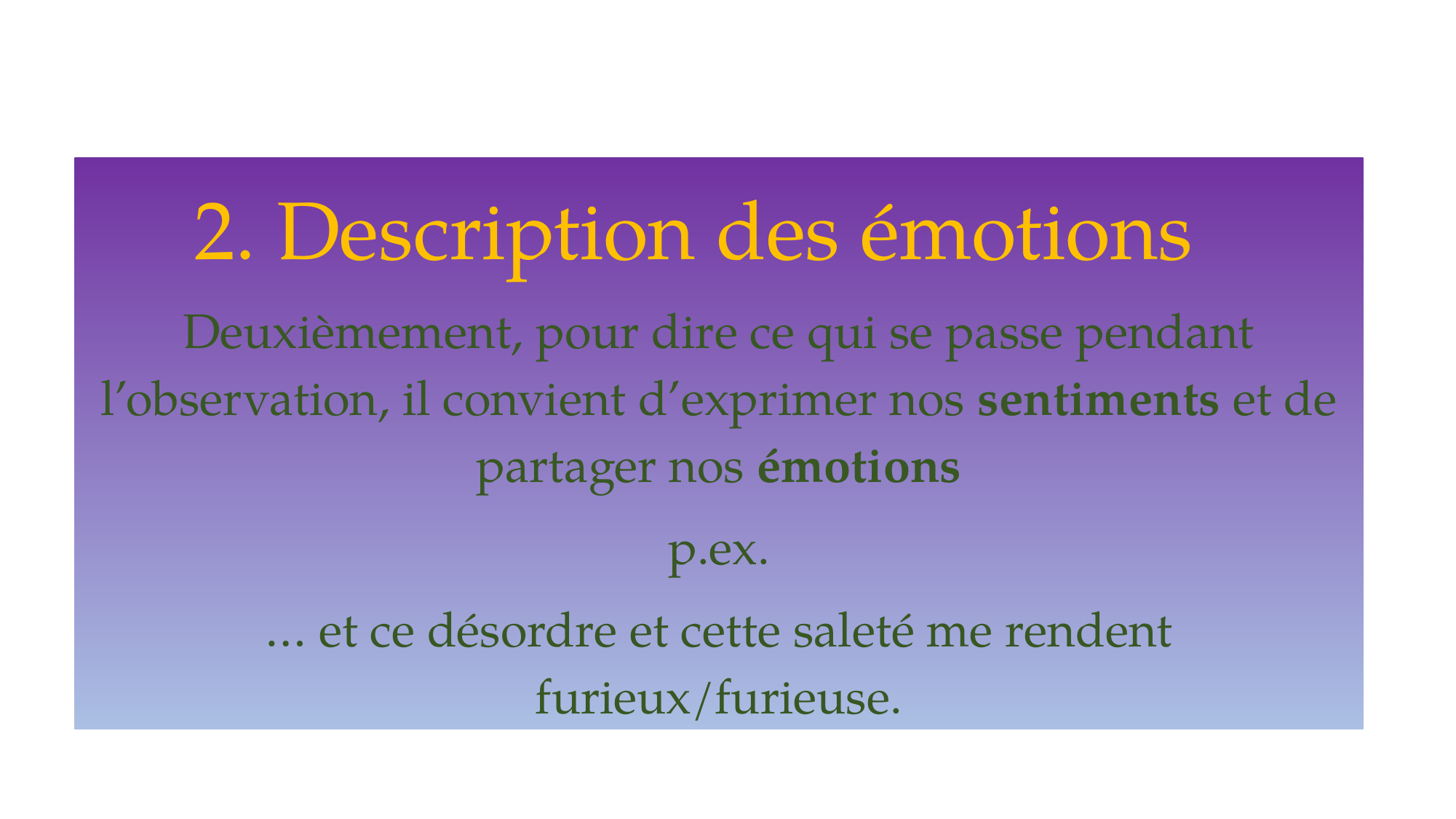

2. Description des émotions
Deuxièmement, pour dire ce qui se passe pendant l’observation, il convient d’exprimer nos sentiments et de partager nos émotions
p.ex.
… et ce désordre et cette saleté me rendent furieux/furieuse.